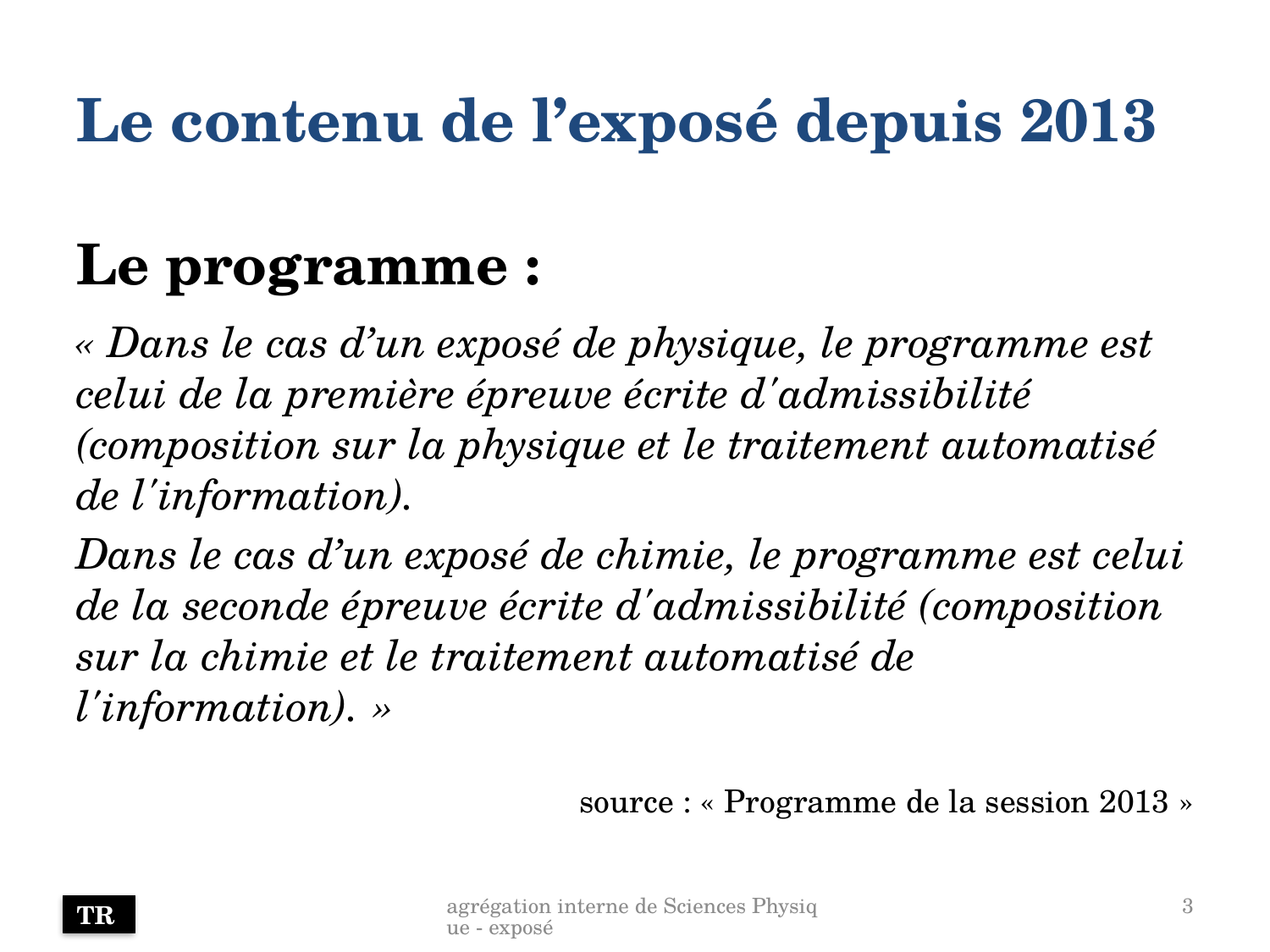

# Le contenu de l’exposé depuis 2013
Le programme :
« Dans le cas d’un exposé de physique, le programme est celui de la première épreuve écrite d'admissibilité (composition sur la physique et le traitement automatisé de l'information).
Dans le cas d’un exposé de chimie, le programme est celui de la seconde épreuve écrite d'admissibilité (composition sur la chimie et le traitement automatisé de l'information). »

source : « Programme de la session 2013 »

agrégation interne de Sciences Physique - exposé
3
TR